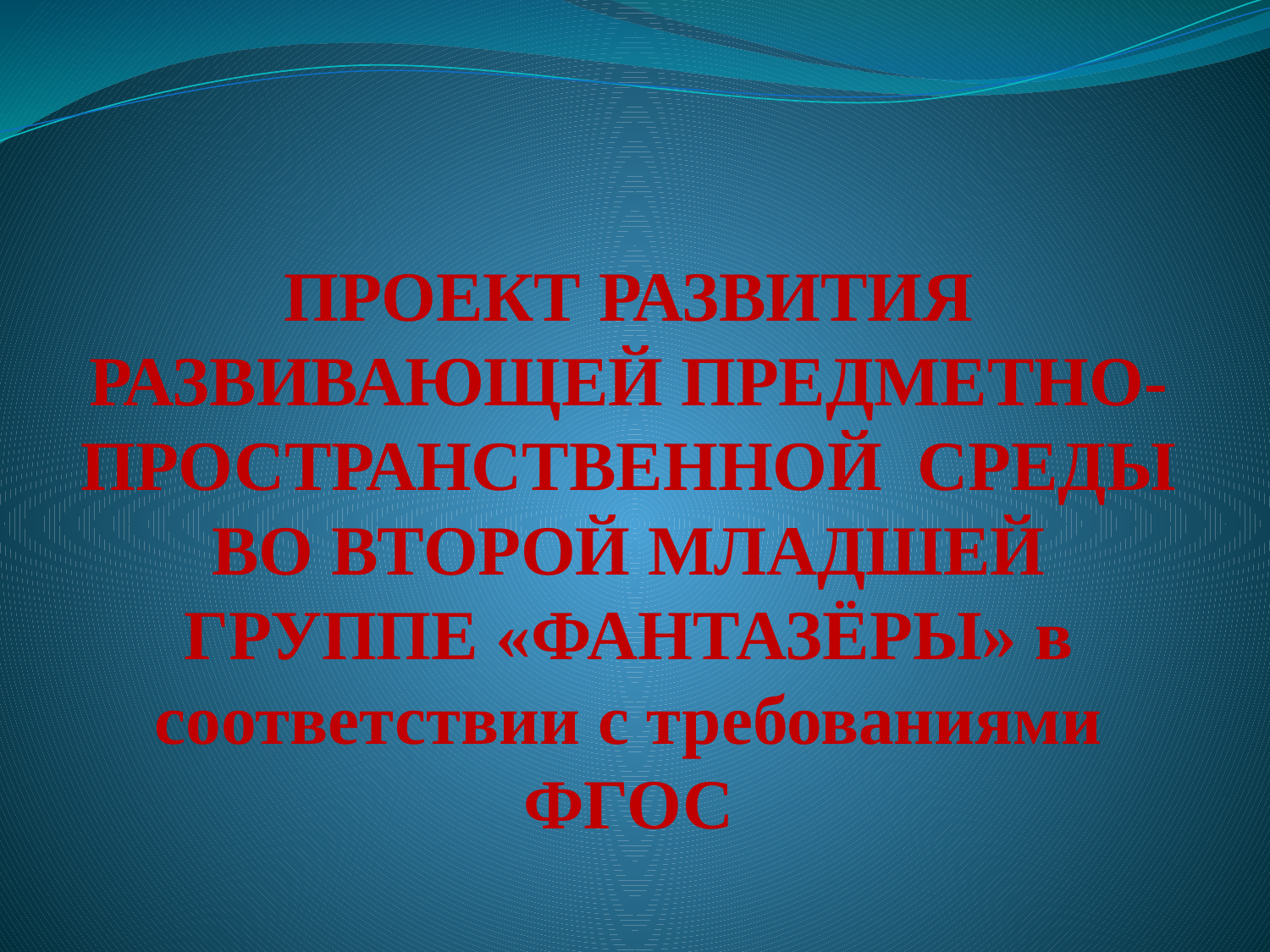

# ПРОЕКТ РАЗВИТИЯ РАЗВИВАЮЩЕЙ ПРЕДМЕТНО-ПРОСТРАНСТВЕННОЙ  СРЕДЫ ВО ВТОРОЙ МЛАДШЕЙ ГРУППЕ «ФАНТАЗЁРЫ» в соответствии с требованиями ФГОС